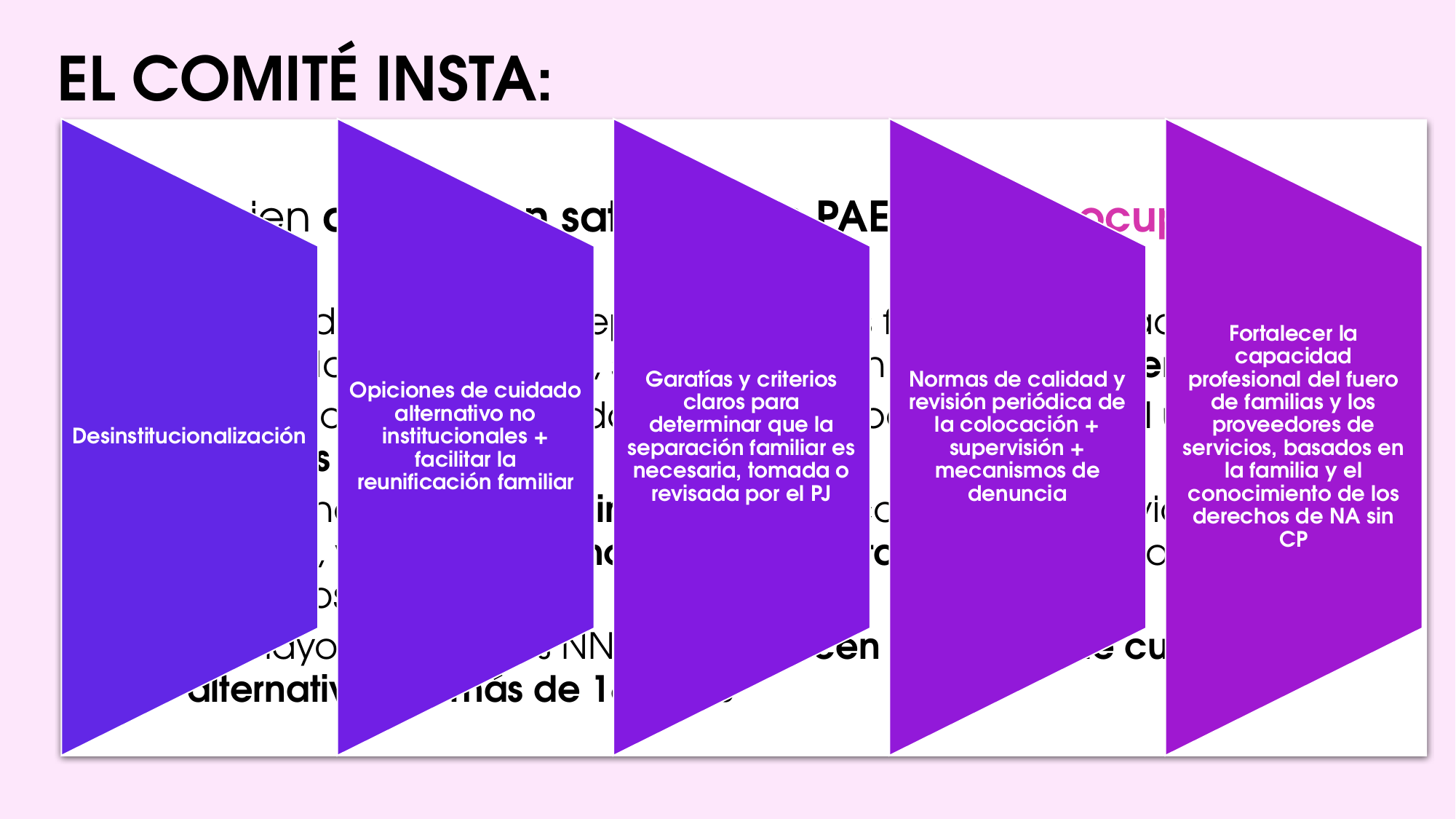

EL COMITÉ INSTA:
Desinstitucionalización
Opiciones de cuidado alternativo no institucionales + facilitar la reunificación familiar
Garatías y criterios claros para determinar que la separación familiar es necesaria, tomada o revisada por el PJ
Normas de calidad y revisión periódica de la colocación + supervisión + mecanismos de denuncia
Fortalecer la capacidad profesional del fuero de familias y los proveedores de servicios, basados en la familia y el conocimiento de los derechos de NA sin CP

	Si bien acoge con satisfacción PAE, está preocupado porque:
El 88 % de las/os NNA separados de sus familias y ubicados en centros de cuidado alternativo, son alojados en entornos residenciales.
No se adoptaron medidas específicas para poner fin al uso de grandes instituciones.
Existe una falta de seguimiento de las condiciones de vida en los centros, y los mecanismos para presentar quejas son inadecuados e inseguros.
La mayoría de las/os NNA permanecen en centro de cuidado alternativo por más de 180 días